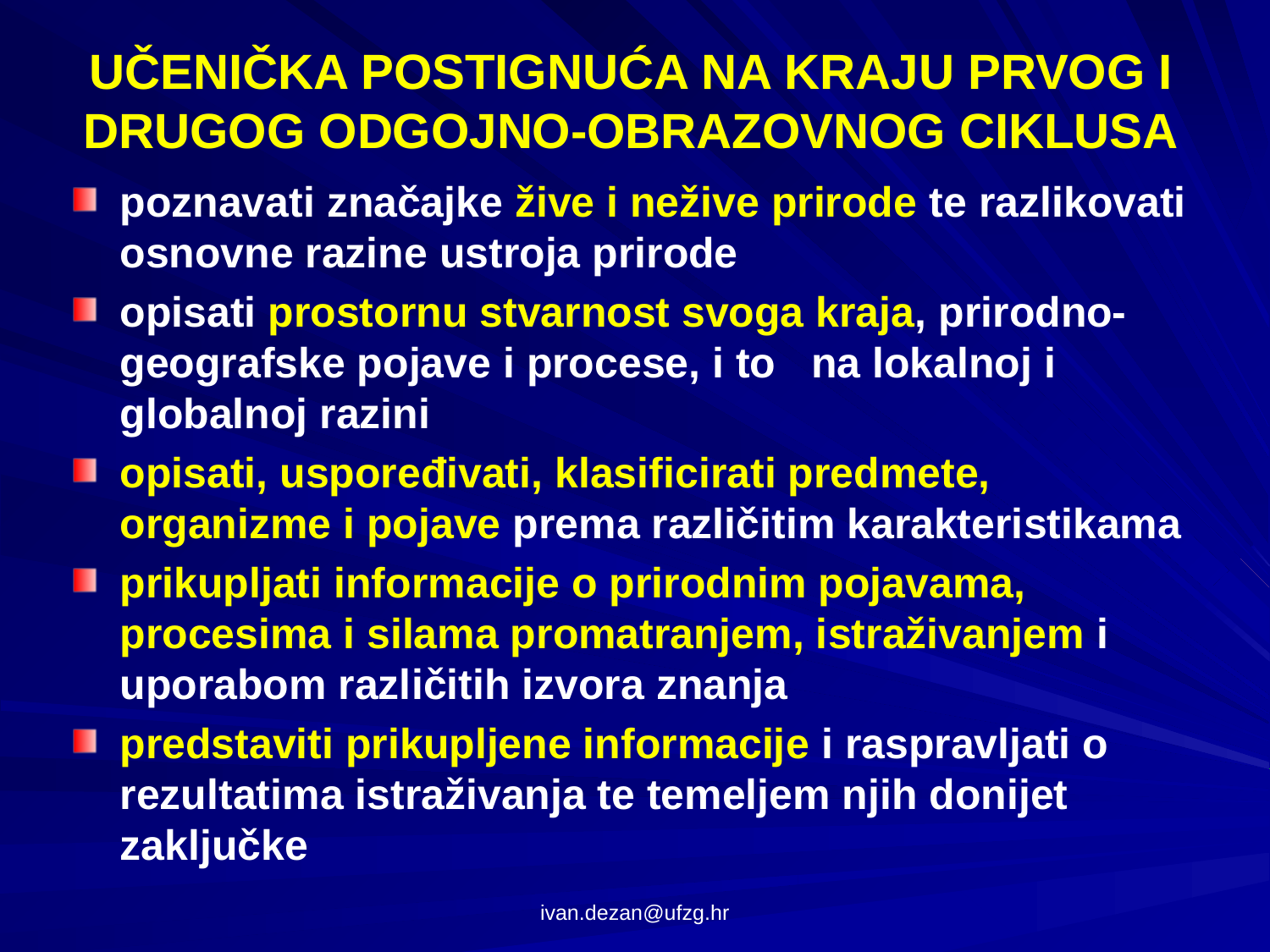

# UČENIČKA POSTIGNUĆA NA KRAJU PRVOG I DRUGOG ODGOJNO-OBRAZOVNOG CIKLUSA
poznavati značajke žive i nežive prirode te razlikovati osnovne razine ustroja prirode
opisati prostornu stvarnost svoga kraja, prirodno-geografske pojave i procese, i to   na lokalnoj i globalnoj razini
opisati, uspoređivati, klasificirati predmete, organizme i pojave prema različitim karakteristikama
prikupljati informacije o prirodnim pojavama, procesima i silama promatranjem, istraživanjem i uporabom različitih izvora znanja
predstaviti prikupljene informacije i raspravljati o rezultatima istraživanja te temeljem njih donijet zaključke

ivan.dezan@ufzg.hr